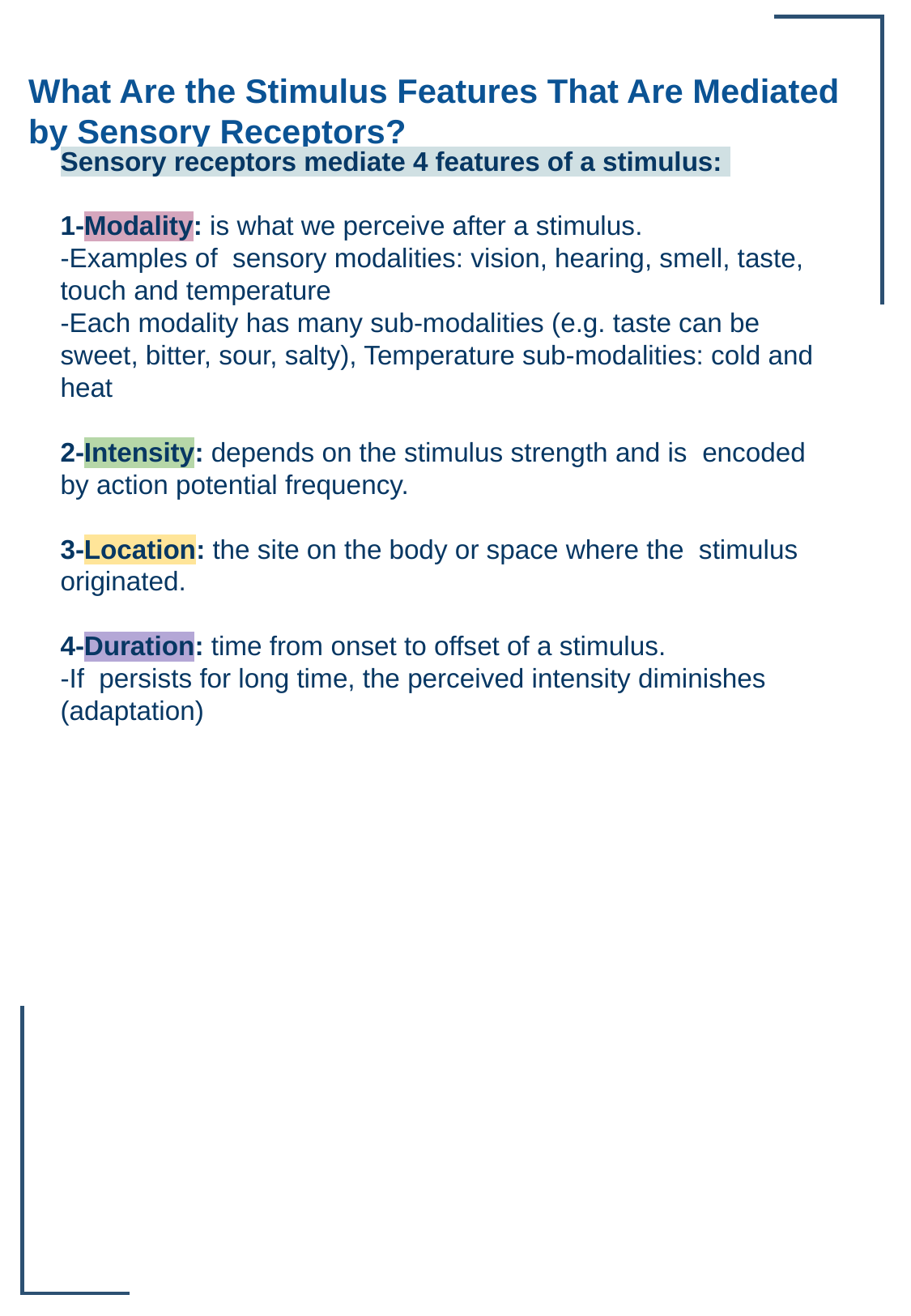

What Are the Stimulus Features That Are Mediated by Sensory Receptors?
Sensory receptors mediate 4 features of a stimulus:

1-Modality: is what we perceive after a stimulus.
-Examples of  sensory modalities: vision, hearing, smell, taste, touch and temperature
-Each modality has many sub-modalities (e.g. taste can be  sweet, bitter, sour, salty), Temperature sub-modalities: cold and heat

2-Intensity: depends on the stimulus strength and is  encoded by action potential frequency.

3-Location: the site on the body or space where the  stimulus originated.

4-Duration: time from onset to offset of a stimulus.
-If  persists for long time, the perceived intensity diminishes (adaptation)